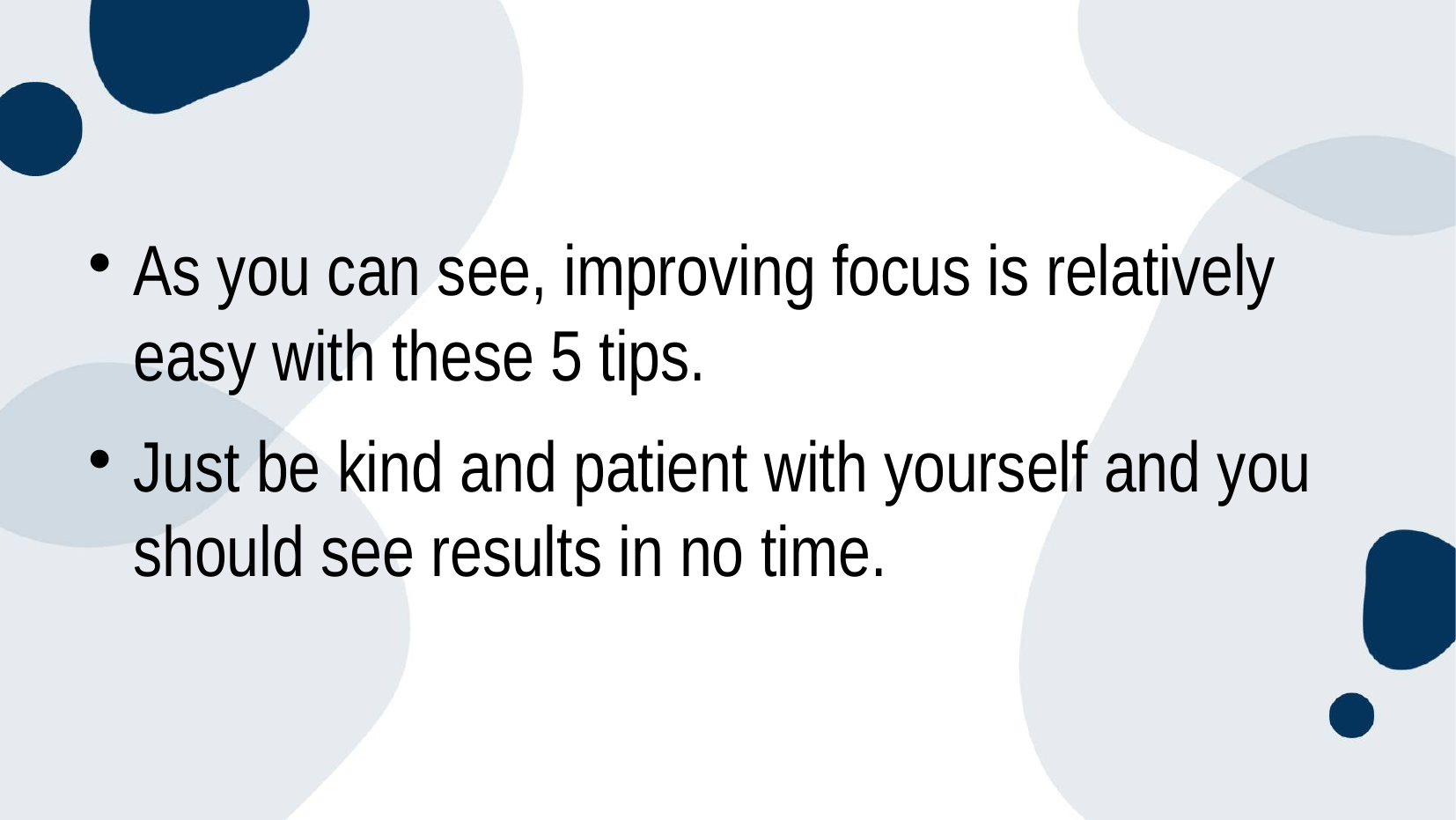

As you can see, improving focus is relatively easy with these 5 tips.
Just be kind and patient with yourself and you should see results in no time.